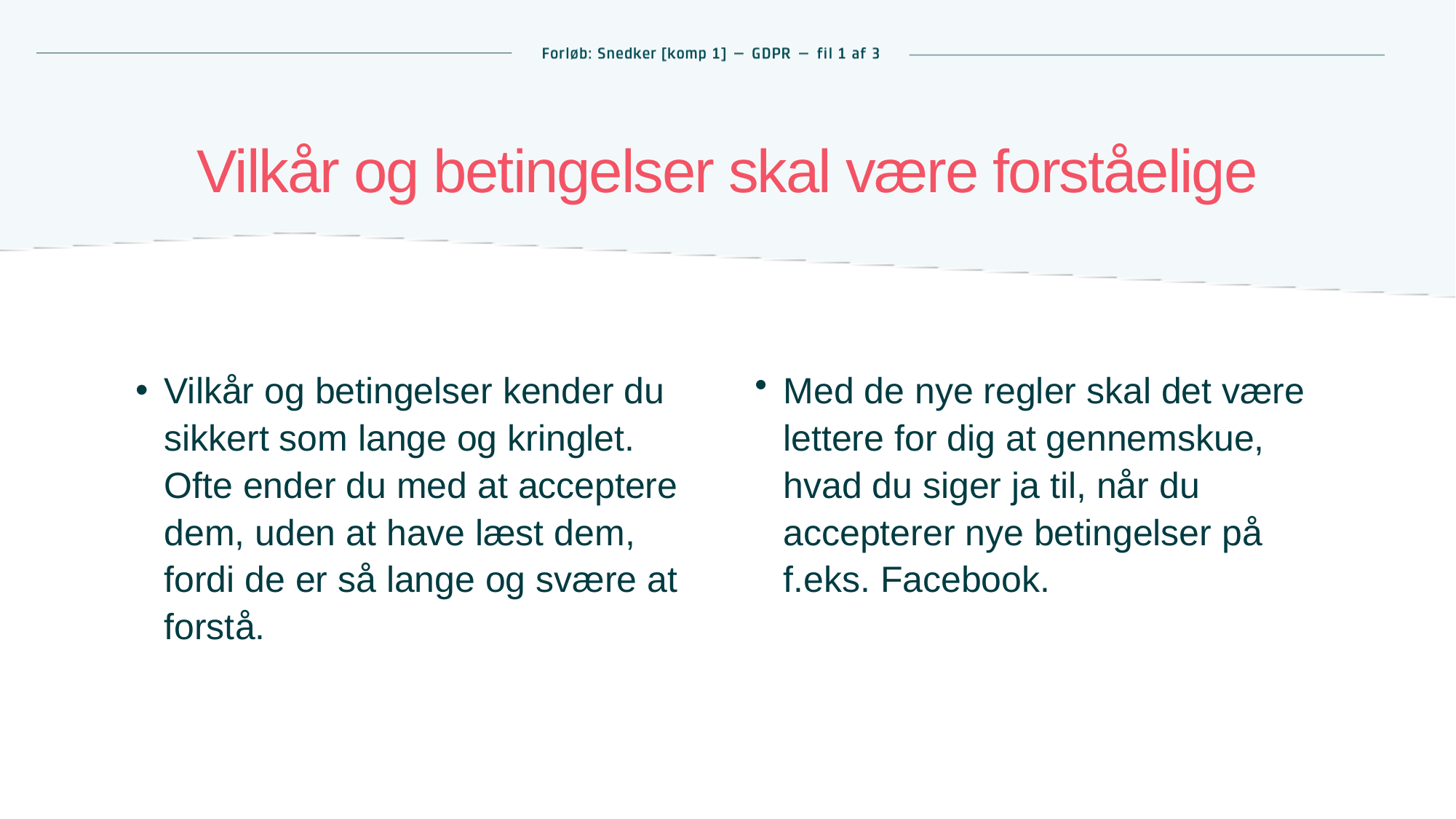

# Vilkår og betingelser skal være forståelige
Vilkår og betingelser kender du sikkert som lange og kringlet. Ofte ender du med at acceptere dem, uden at have læst dem, fordi de er så lange og svære at forstå.
Med de nye regler skal det være lettere for dig at gennemskue, hvad du siger ja til, når du accepterer nye betingelser på f.eks. Facebook.
11